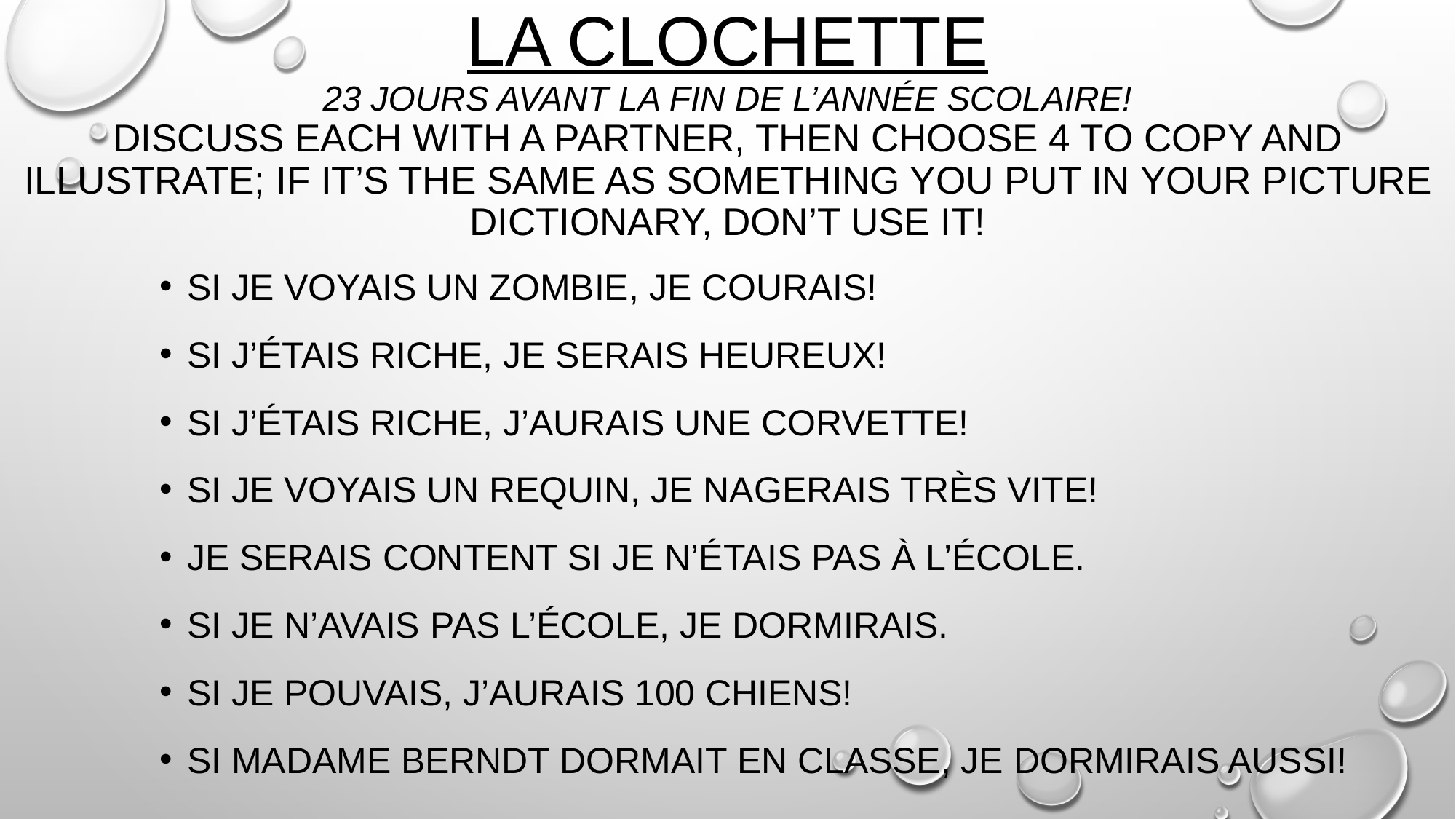

# LA CLOCHETTE 23 JOURS AVANT LA FIN DE L’ANNéE SCOLAIRE! Discuss each with a partner, then Choose 4 to copy and Illustrate; if it’s the same as something you put in your picture dictionary, don’t use it!
Si je voyais un zombie, je courais!
Si j’étais riche, je serais heureux!
Si j’étais riche, j’aurais une corvette!
Si je voyais un requin, je nagerais très vite!
Je serais content si je n’étais pas à l’école.
Si je n’avais pas l’école, je dormirais.
Si je pouvais, j’aurais 100 chiens!
Si madame Berndt dormait en classe, je dormirais aussi!